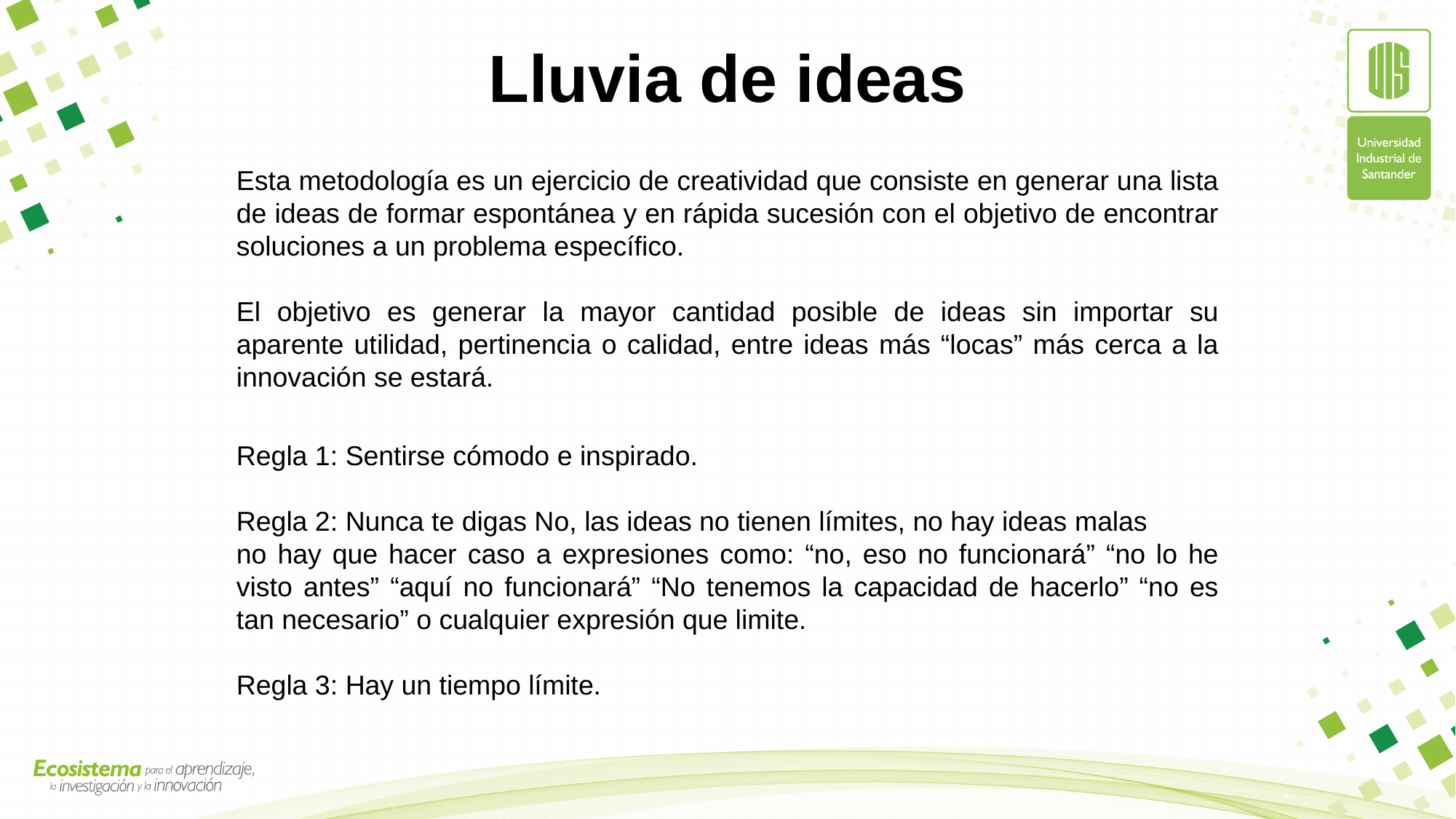

# Lluvia de ideas
Esta metodología es un ejercicio de creatividad que consiste en generar una lista de ideas de formar espontánea y en rápida sucesión con el objetivo de encontrar soluciones a un problema específico.

El objetivo es generar la mayor cantidad posible de ideas sin importar su aparente utilidad, pertinencia o calidad, entre ideas más “locas” más cerca a la innovación se estará.

Regla 1: Sentirse cómodo e inspirado.

Regla 2: Nunca te digas No, las ideas no tienen límites, no hay ideas malas
no hay que hacer caso a expresiones como: “no, eso no funcionará” “no lo he visto antes” “aquí no funcionará” “No tenemos la capacidad de hacerlo” “no es tan necesario” o cualquier expresión que limite.

Regla 3: Hay un tiempo límite.